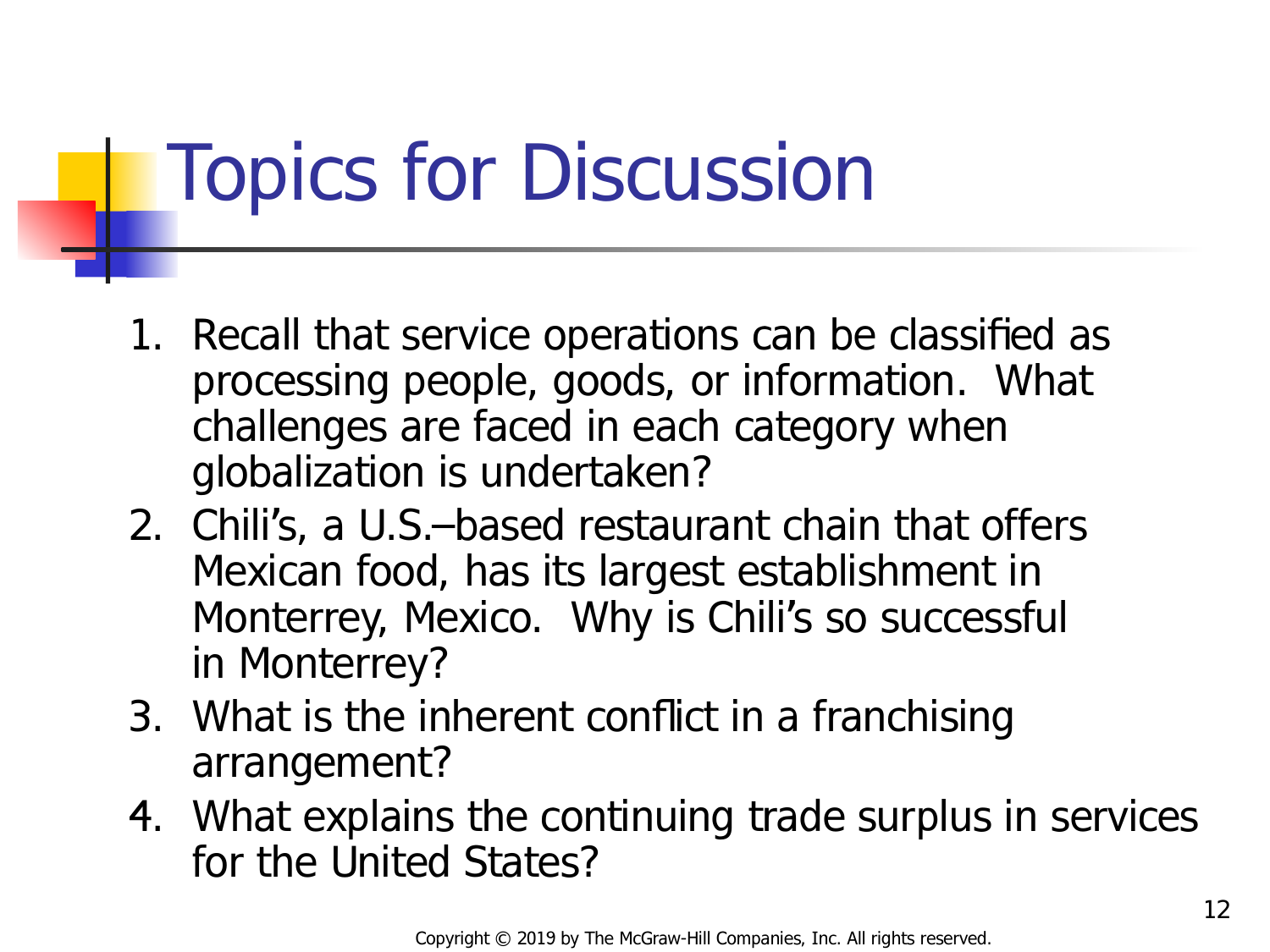

# Topics for Discussion
Recall that service operations can be classified as processing people, goods, or information.  What challenges are faced in each category when globalization is undertaken?
Chili’s, a U.S.–based restaurant chain that offers Mexican food, has its largest establishment in Monterrey, Mexico.  Why is Chili’s so successful
in Monterrey?
What is the inherent conflict in a franchising arrangement?
What explains the continuing trade surplus in services for the United States?

12
Copyright © 2019 by The McGraw-Hill Companies, Inc. All rights reserved.